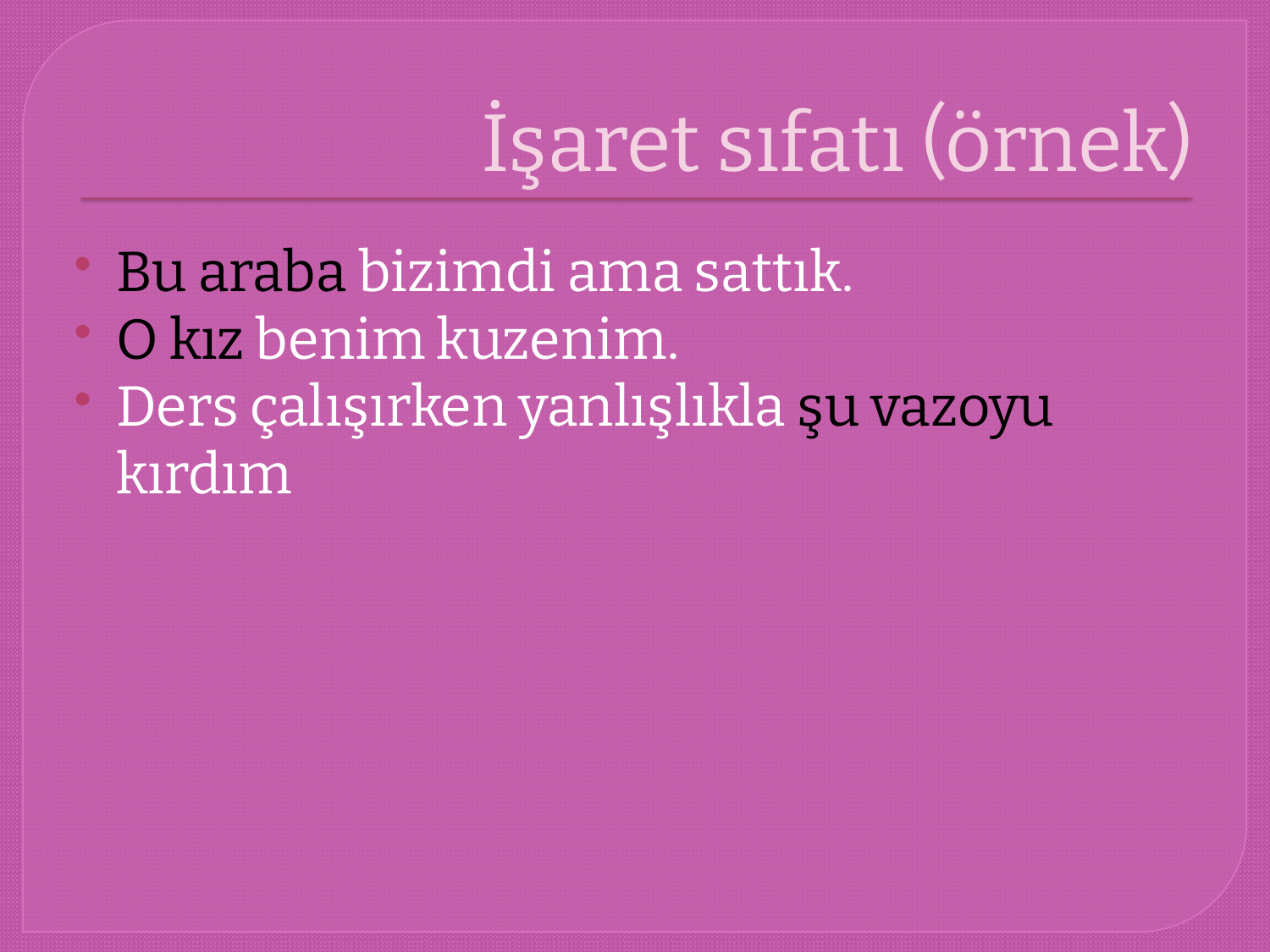

# İşaret sıfatı (örnek)
Bu araba bizimdi ama sattık.
O kız benim kuzenim.
Ders çalışırken yanlışlıkla şu vazoyu kırdım